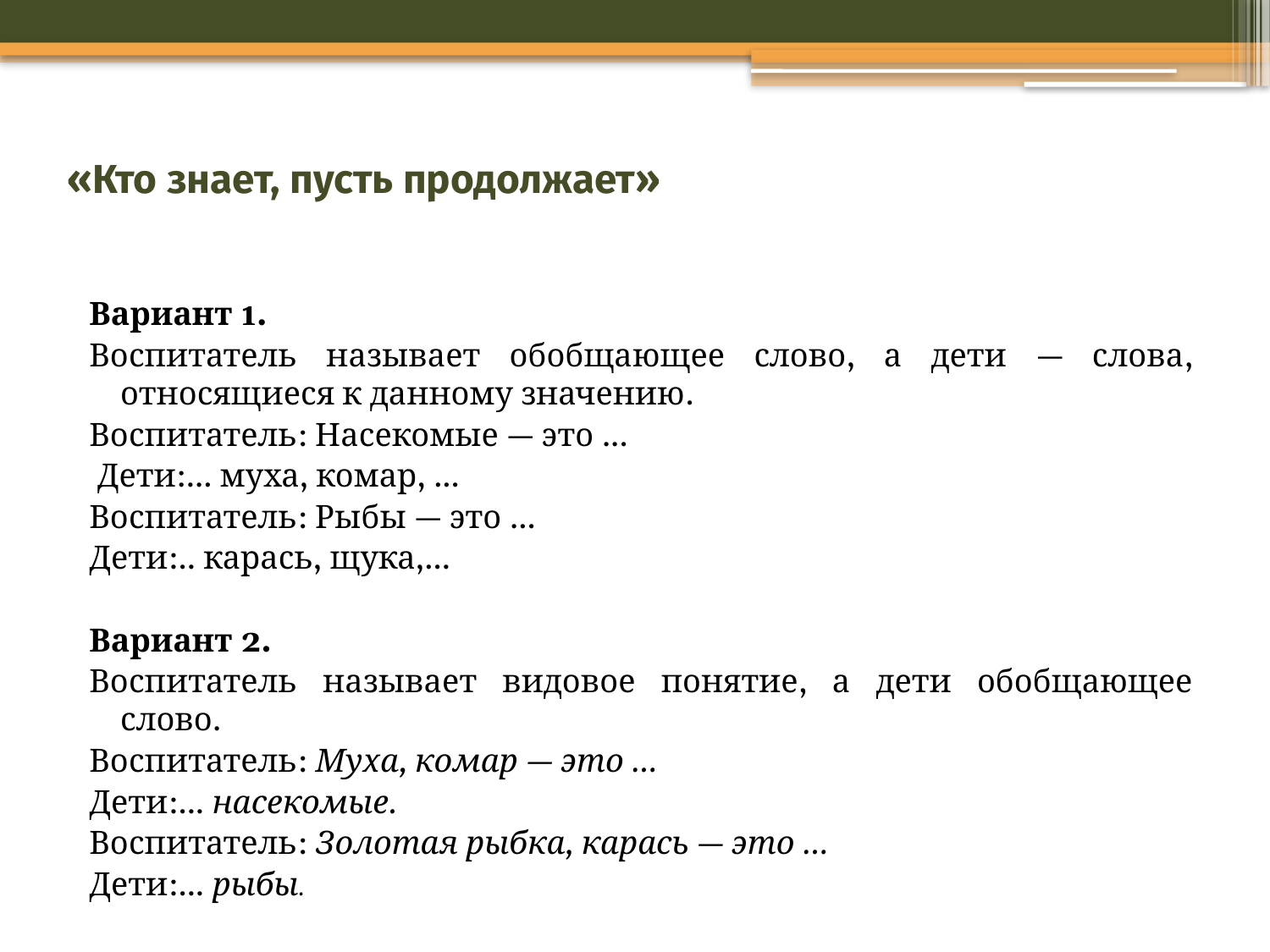

# «Кто знает, пусть продолжает»

Вариант 1.
Воспитатель называет обобщающее слово, а дети — слова, относящиеся к данному значению.
Воспитатель: Насекомые — это ...
 Дети:... муха, комар, ...
Воспитатель: Рыбы — это ...
Дети:.. карась, щука,...

Вариант 2.
Воспитатель называет видовое понятие, а дети обобщающее слово.
Воспитатель: Муха, комар — это ...
Дети:... насекомые.
Воспитатель: Золотая рыбка, карась — это ...
Дети:... рыбы.